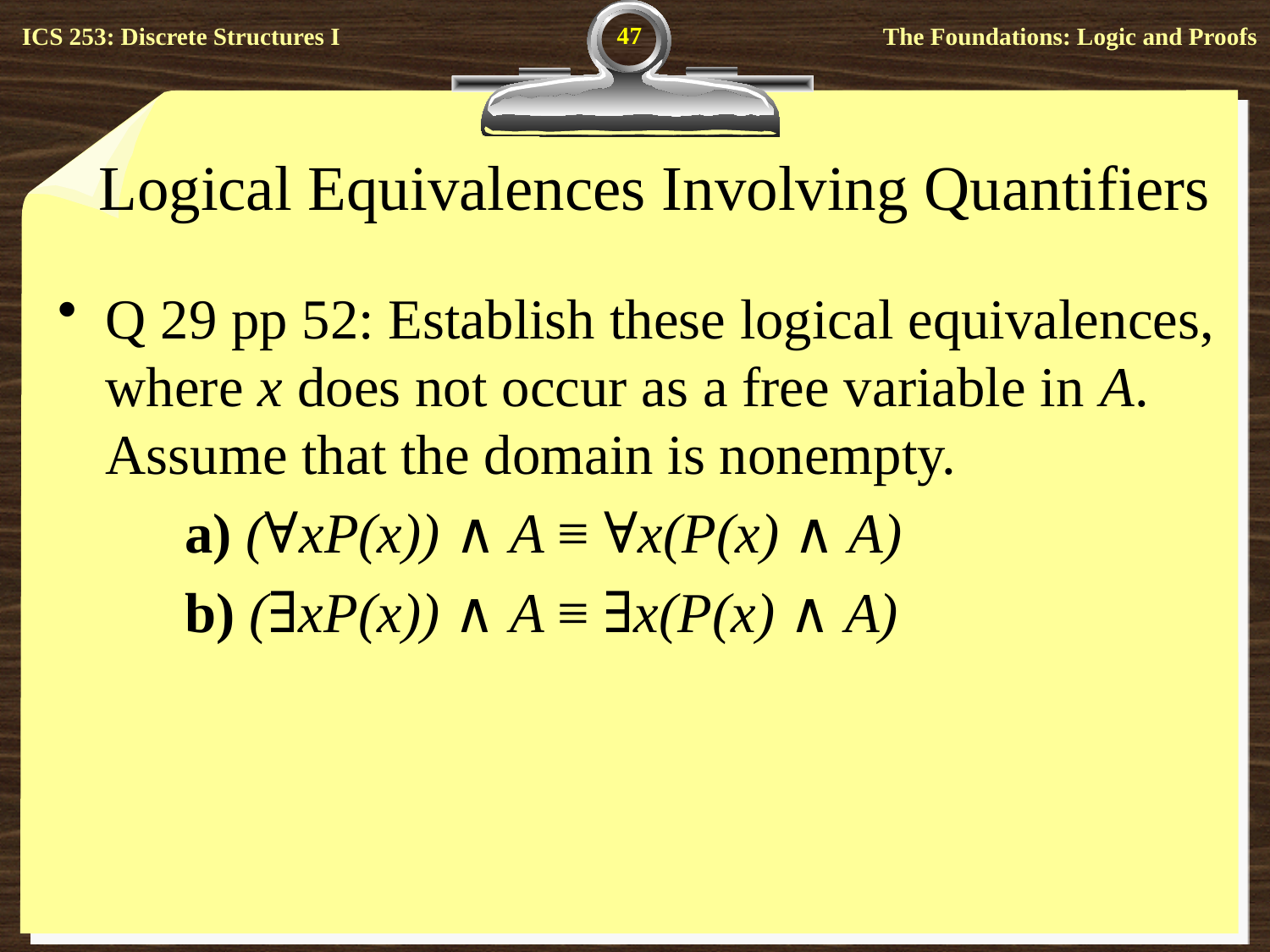

47
# Logical Equivalences Involving Quantifiers
Q 29 pp 52: Establish these logical equivalences, where x does not occur as a free variable in A. Assume that the domain is nonempty.
	a) (∀xP(x)) ∧ A ≡ ∀x(P(x) ∧ A)
	b) (∃xP(x)) ∧ A ≡ ∃x(P(x) ∧ A)